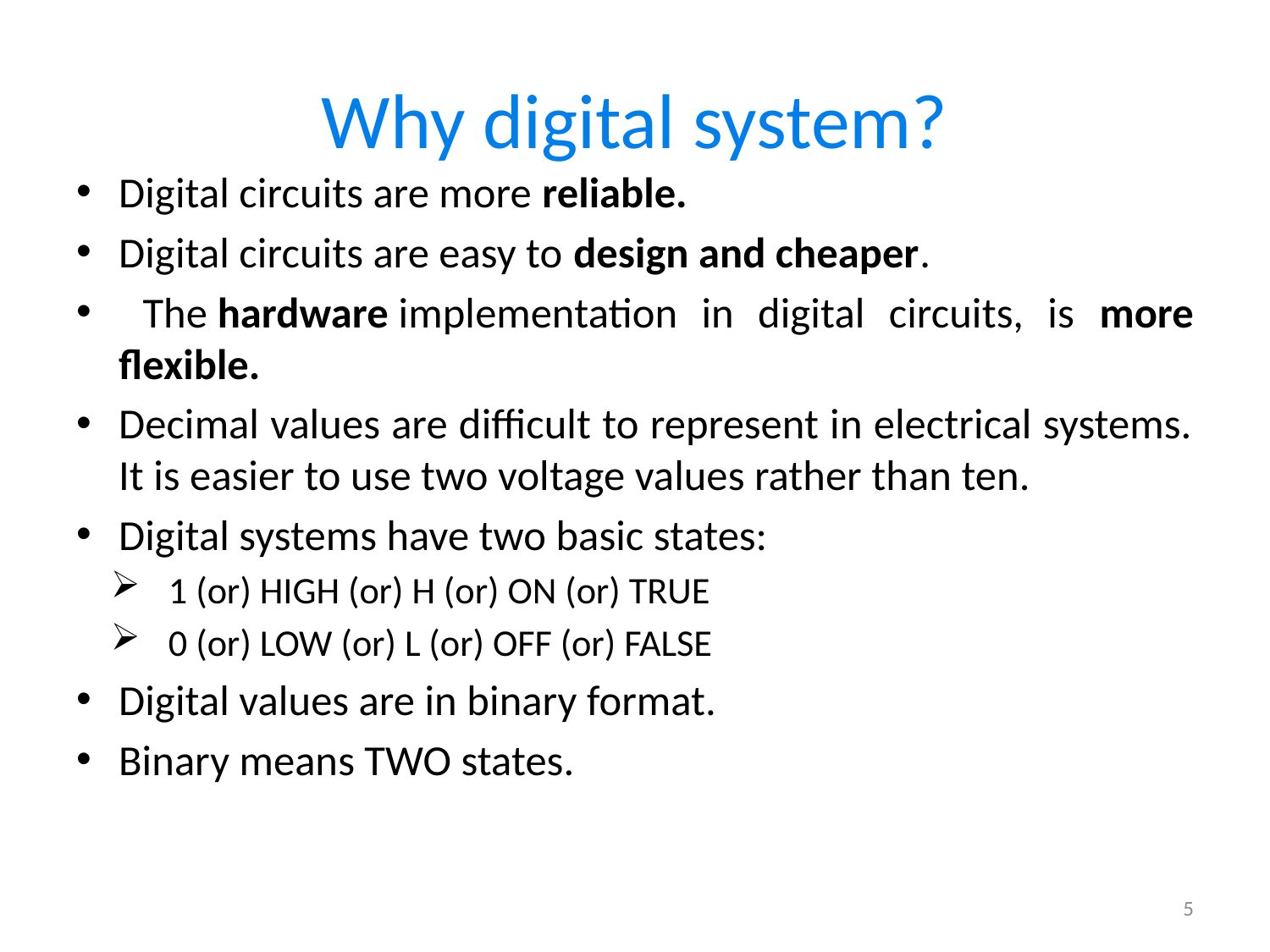

# Why digital system?
Digital circuits are more reliable.
Digital circuits are easy to design and cheaper.
 The hardware implementation in digital circuits, is more flexible.
Decimal values are difficult to represent in electrical systems. It is easier to use two voltage values rather than ten.
Digital systems have two basic states:
1 (or) HIGH (or) H (or) ON (or) TRUE
0 (or) LOW (or) L (or) OFF (or) FALSE
Digital values are in binary format.
Binary means TWO states.

5